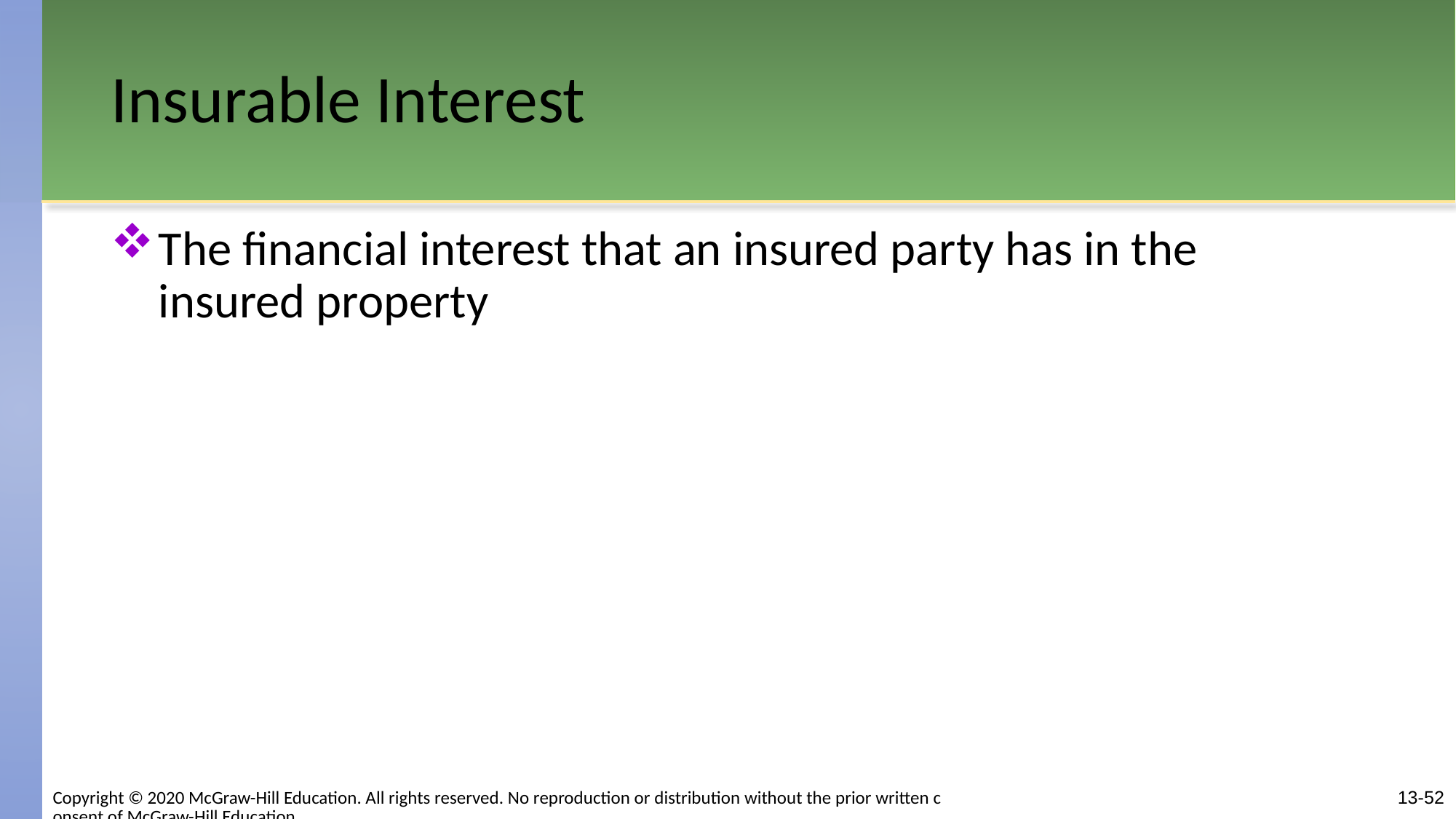

# Insurable Interest
The financial interest that an insured party has in the insured property

Copyright © 2020 McGraw-Hill Education. All rights reserved. No reproduction or distribution without the prior written consent of McGraw-Hill Education.
13-52